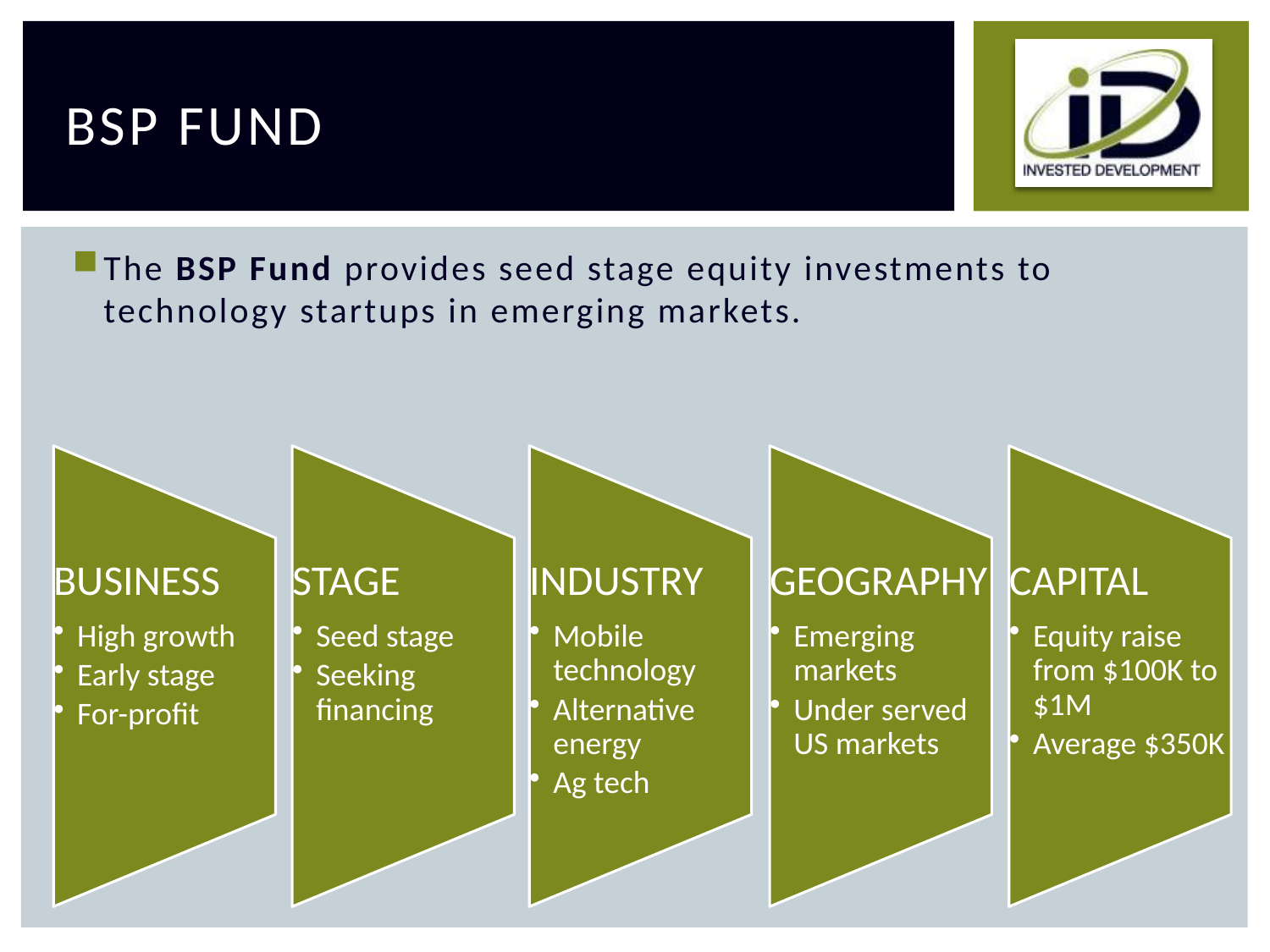

# BSP Fund
The BSP Fund provides seed stage equity investments to technology startups in emerging markets.

Business
High growth
Early stage
For-profit
Stage
Seed stage
Seeking financing
Industry
Mobile technology
Alternative energy
Ag tech
Geography
Emerging markets
Under served US markets
Capital
Equity raise from $100K to $1M
Average $350K